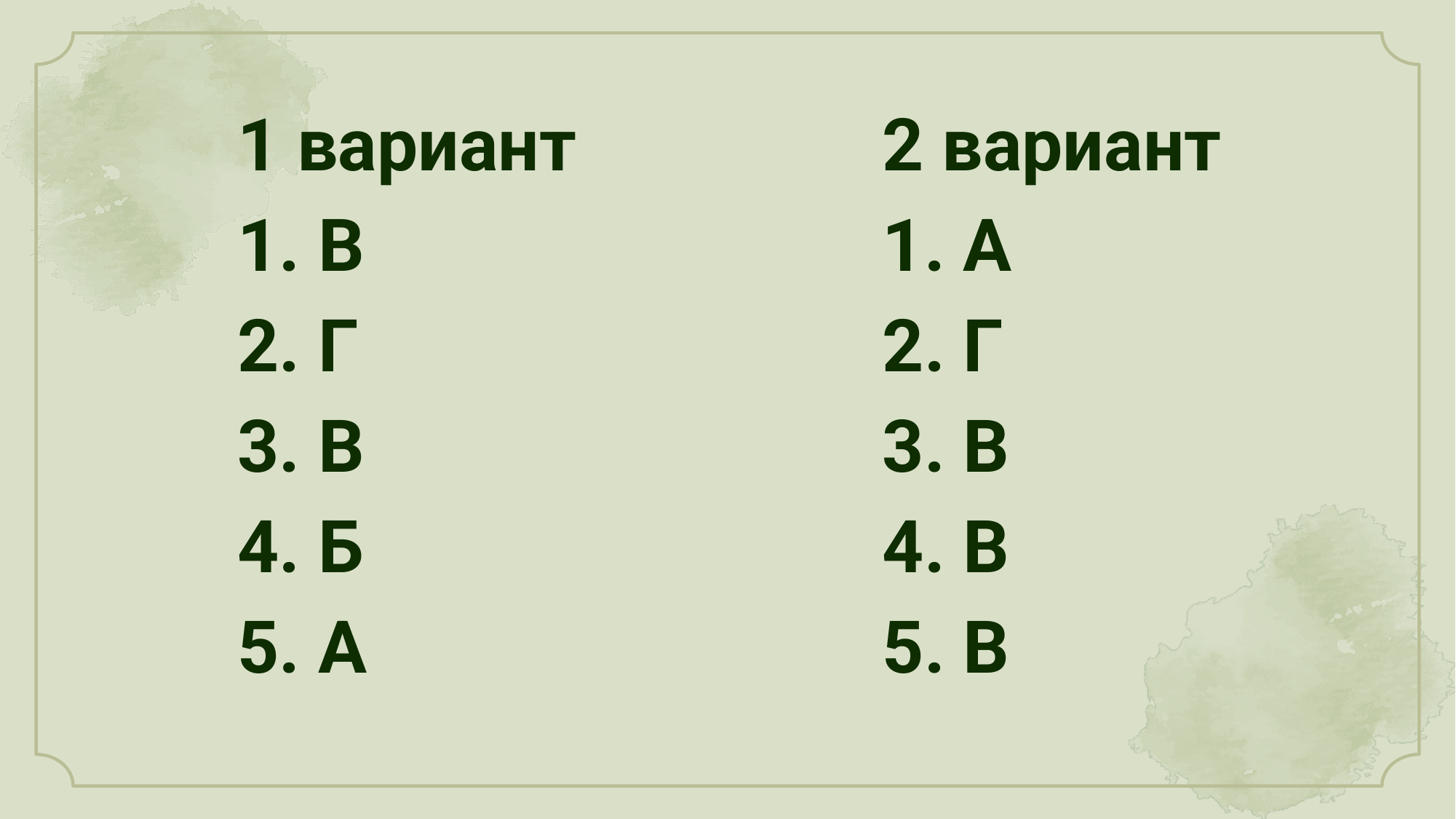

1 вариант
1. В
2. Г
3. В
4. Б
5. А

2 вариант
1. А
2. Г
3. В
4. В
5. В